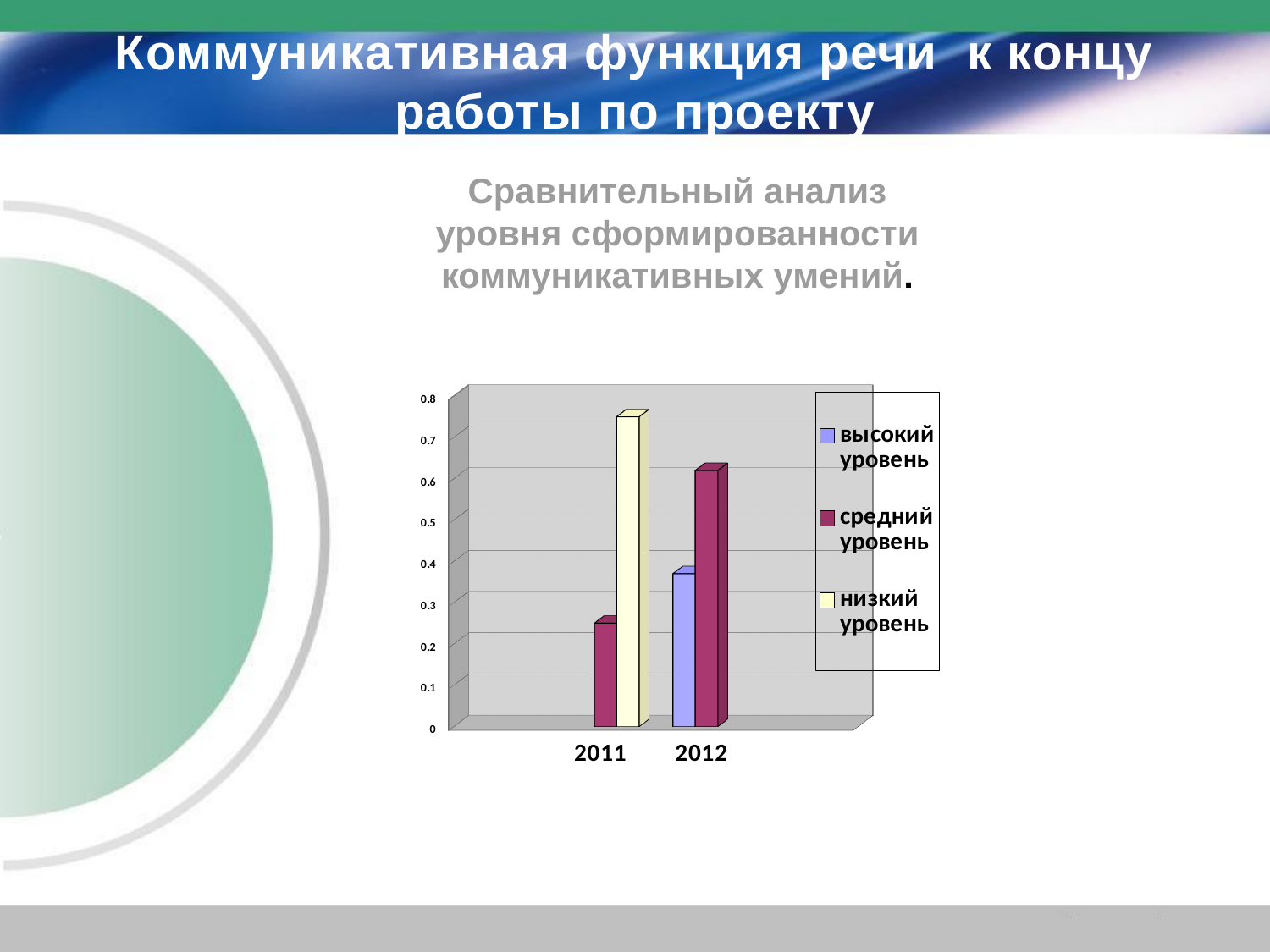

# Коммуникативная функция речи  к концу работы по проекту
Сравнительный анализ уровня сформированности коммуникативных умений.

[unsupported chart]